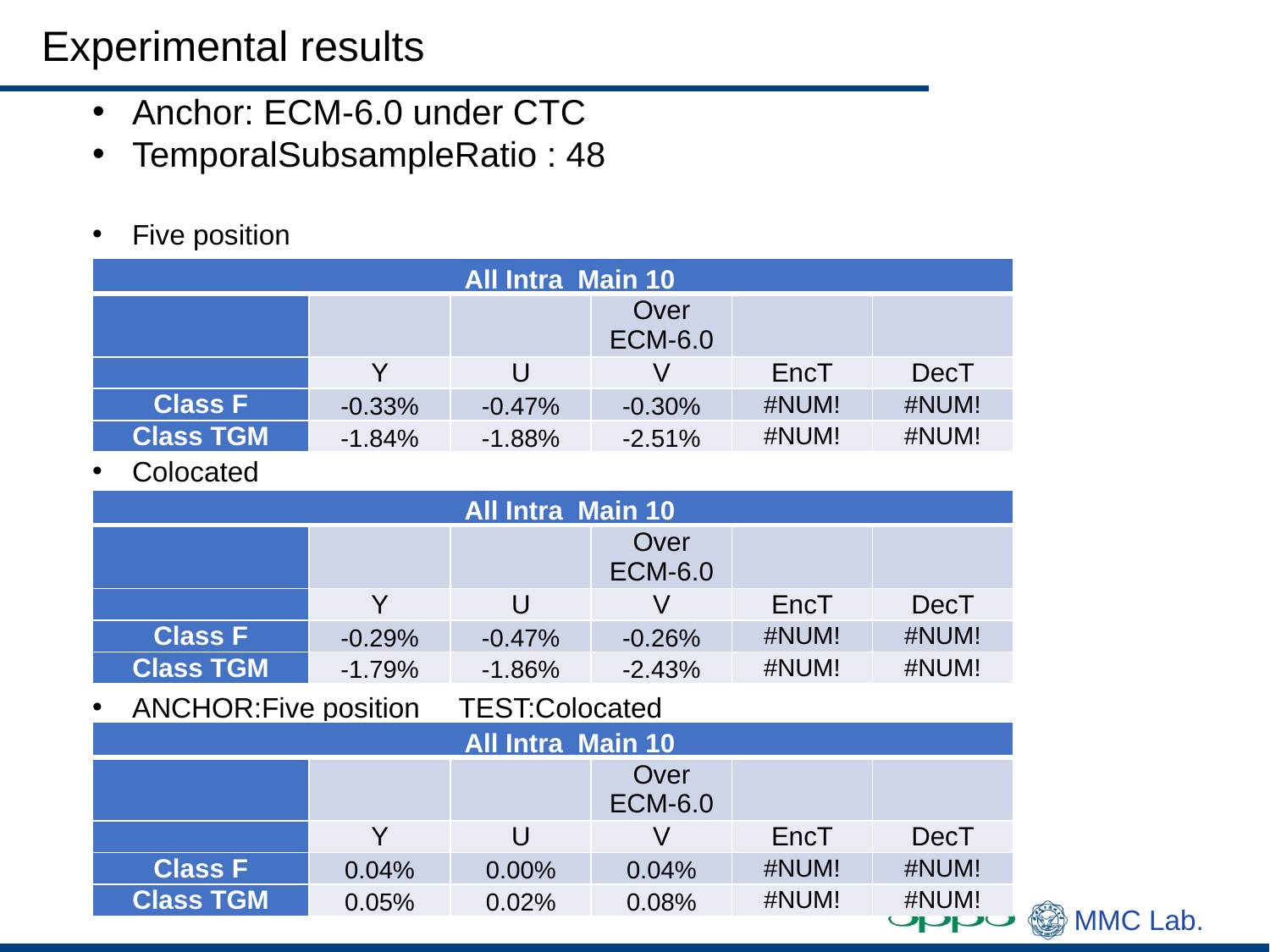

# Experimental results
Anchor: ECM-6.0 under CTC
TemporalSubsampleRatio : 48

Five position
| All Intra Main 10 |  |  |  |  |  |
| --- | --- | --- | --- | --- | --- |
|  |  |  | Over ECM-6.0 |  |  |
|  | Y | U | V | EncT | DecT |
| Class F | -0.33% | -0.47% | -0.30% | #NUM! | #NUM! |
| Class TGM | -1.84% | -1.88% | -2.51% | #NUM! | #NUM! |
Colocated
| All Intra Main 10 |  |  |  |  |  |
| --- | --- | --- | --- | --- | --- |
|  |  |  | Over ECM-6.0 |  |  |
|  | Y | U | V | EncT | DecT |
| Class F | -0.29% | -0.47% | -0.26% | #NUM! | #NUM! |
| Class TGM | -1.79% | -1.86% | -2.43% | #NUM! | #NUM! |
ANCHOR:Five position     TEST:Colocated

| All Intra Main 10 |  |  |  |  |  |
| --- | --- | --- | --- | --- | --- |
|  |  |  | Over ECM-6.0 |  |  |
|  | Y | U | V | EncT | DecT |
| Class F | 0.04% | 0.00% | 0.04% | #NUM! | #NUM! |
| Class TGM | 0.05% | 0.02% | 0.08% | #NUM! | #NUM! |